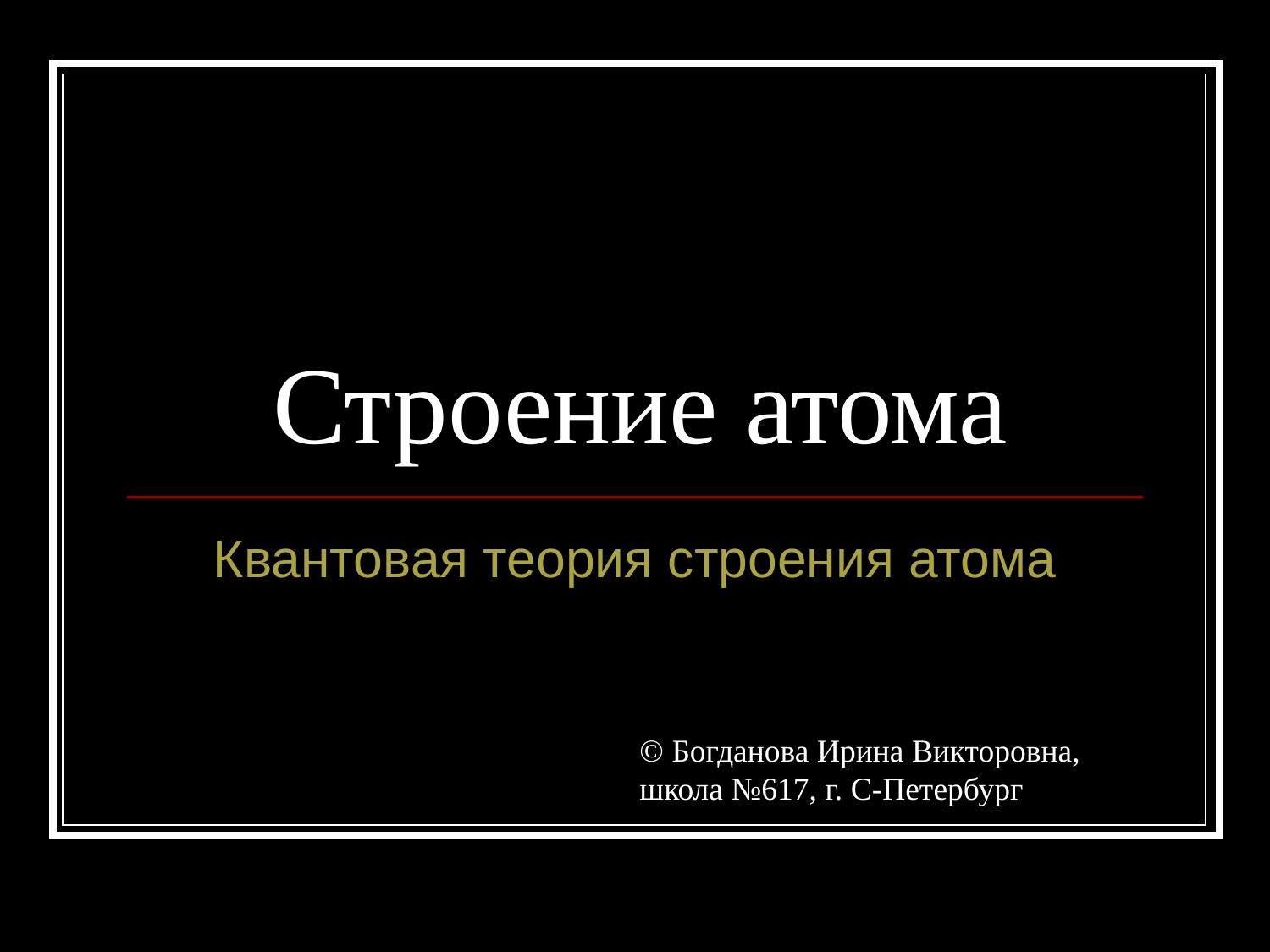

# Строение атома
Квантовая теория строения атома

© Богданова Ирина Викторовна,
школа №617, г. С-Петербург